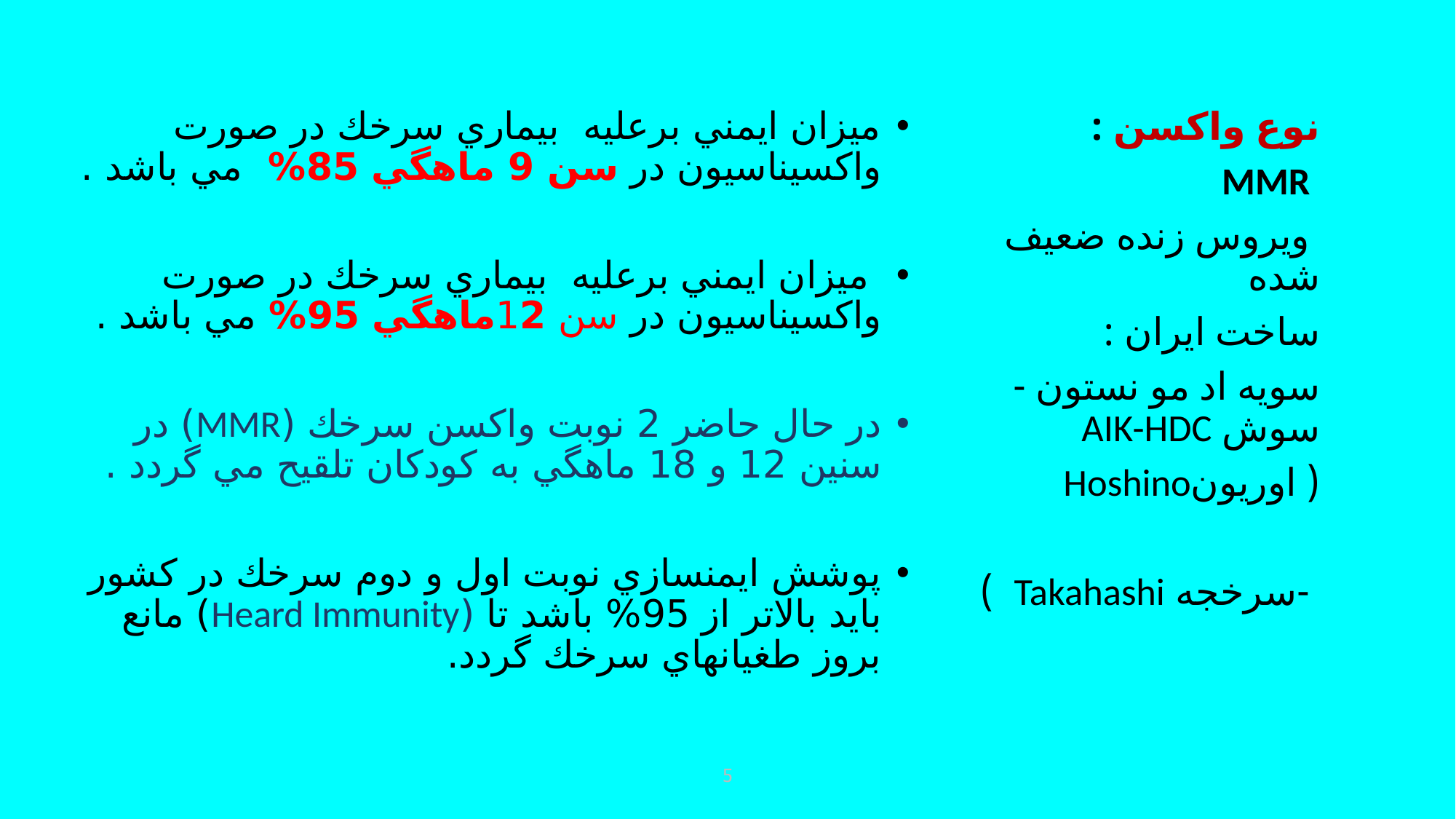

ميزان ايمني برعليه  بيماري سرخك در صورت واكسيناسيون در سن 9 ماهگي 85%  مي باشد .

 ميزان ايمني برعليه  بيماري سرخك در صورت واكسيناسيون در سن 12ماهگي 95% مي باشد .

در حال حاضر 2 نوبت واكسن سرخك (MMR) در سنين 12 و 18 ماهگي به كودكان تلقيح مي گردد .

پوشش ايمنسازي نوبت اول و دوم سرخك در كشور بايد بالاتر از 95% باشد تا (Heard Immunity) مانع بروز طغيانهاي سرخك گردد.
نوع واکسن :
 MMR
 ویروس زنده ضعیف شده
ساخت ایران :
سویه اد مو نستون - سوش AIK-HDC
( اوریونHoshino

 -سرخجه Takahashi  )
5